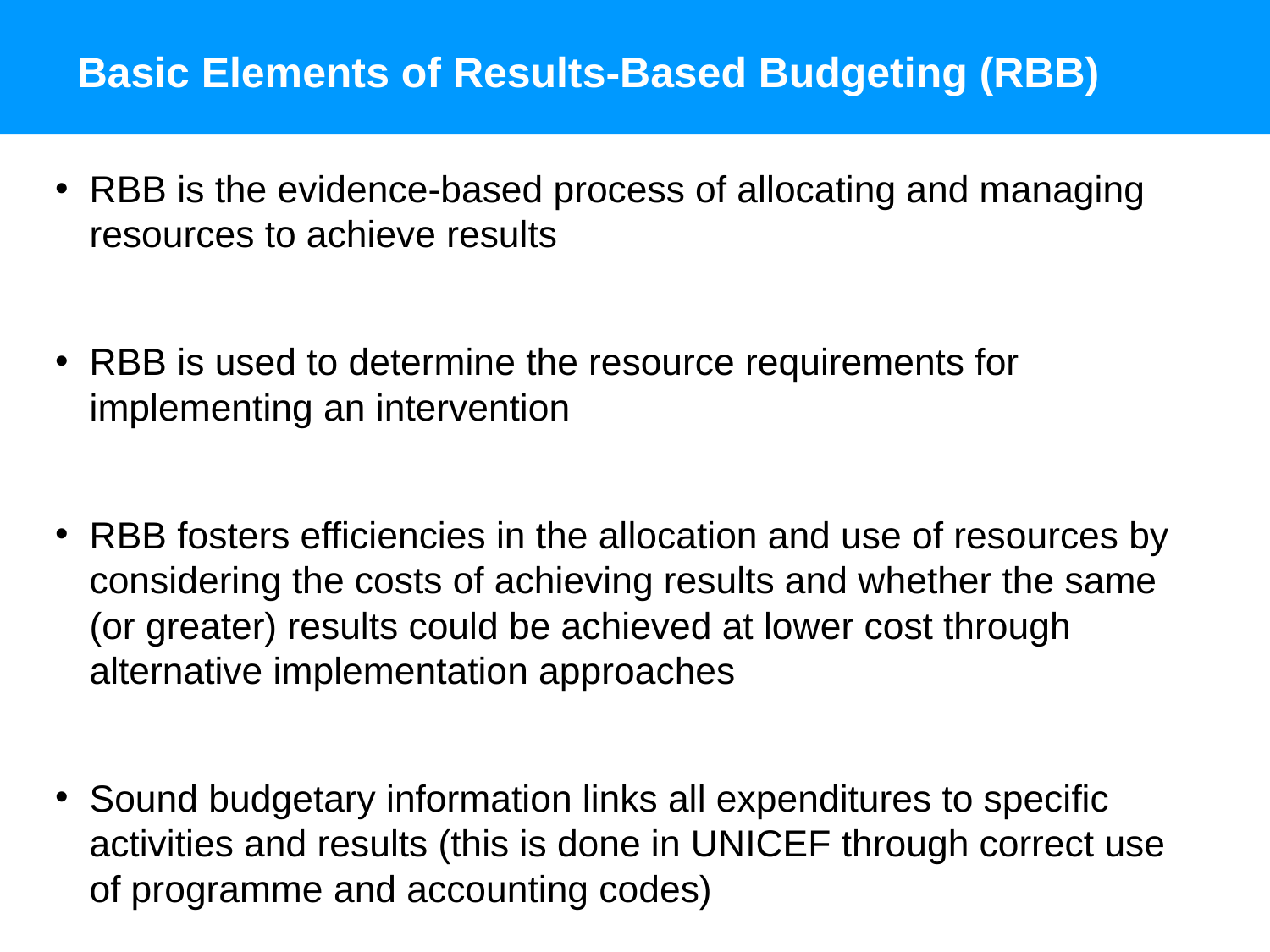

# Basic Elements of Results-Based Budgeting (RBB)
RBB is the evidence-based process of allocating and managing resources to achieve results

RBB is used to determine the resource requirements for implementing an intervention

RBB fosters efficiencies in the allocation and use of resources by considering the costs of achieving results and whether the same (or greater) results could be achieved at lower cost through alternative implementation approaches

Sound budgetary information links all expenditures to specific activities and results (this is done in UNICEF through correct use of programme and accounting codes)